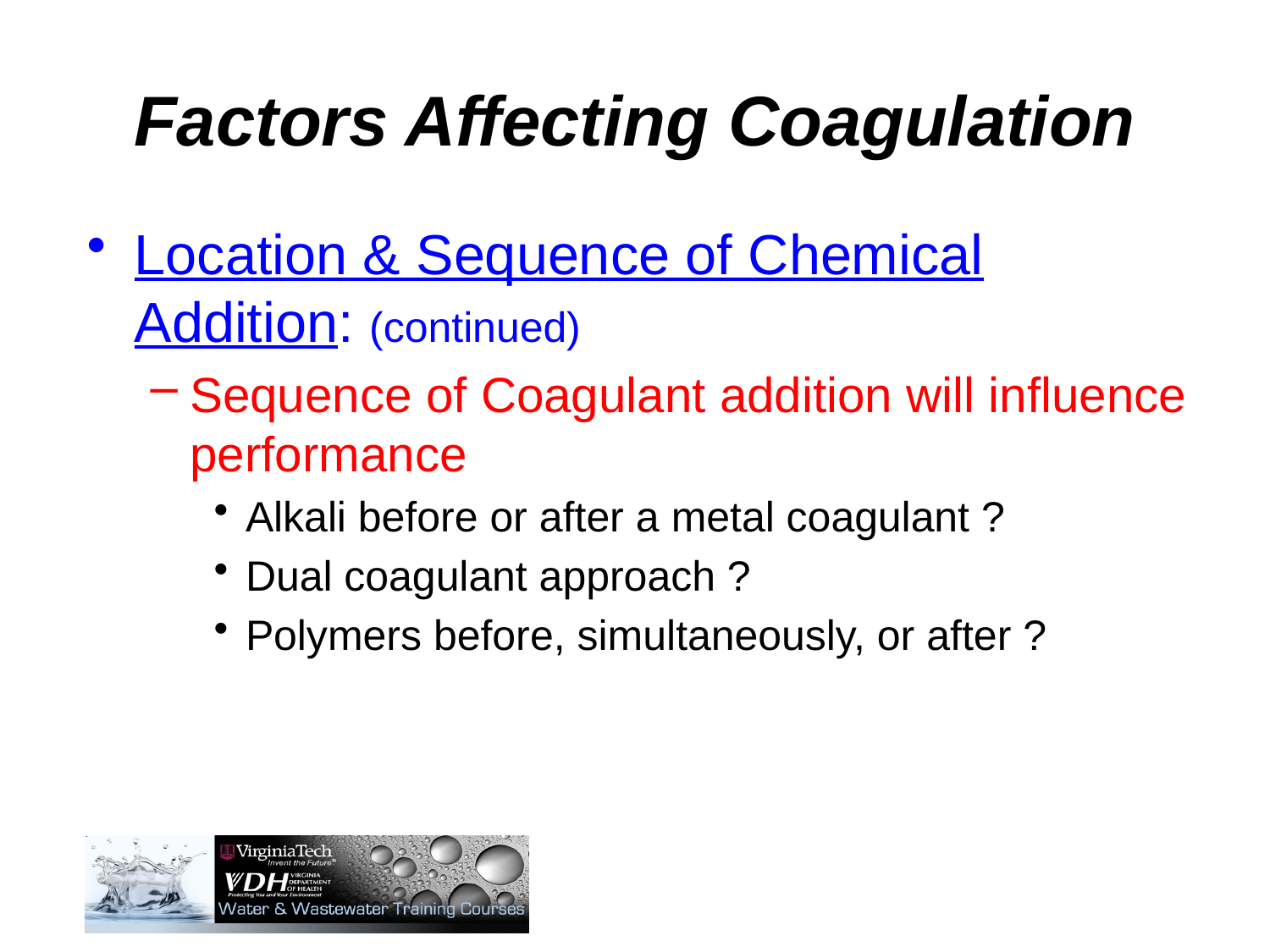

# Factors Affecting Coagulation
Location & Sequence of Chemical Addition: (continued)
Sequence of Coagulant addition will influence performance
Alkali before or after a metal coagulant ?
Dual coagulant approach ?
Polymers before, simultaneously, or after ?